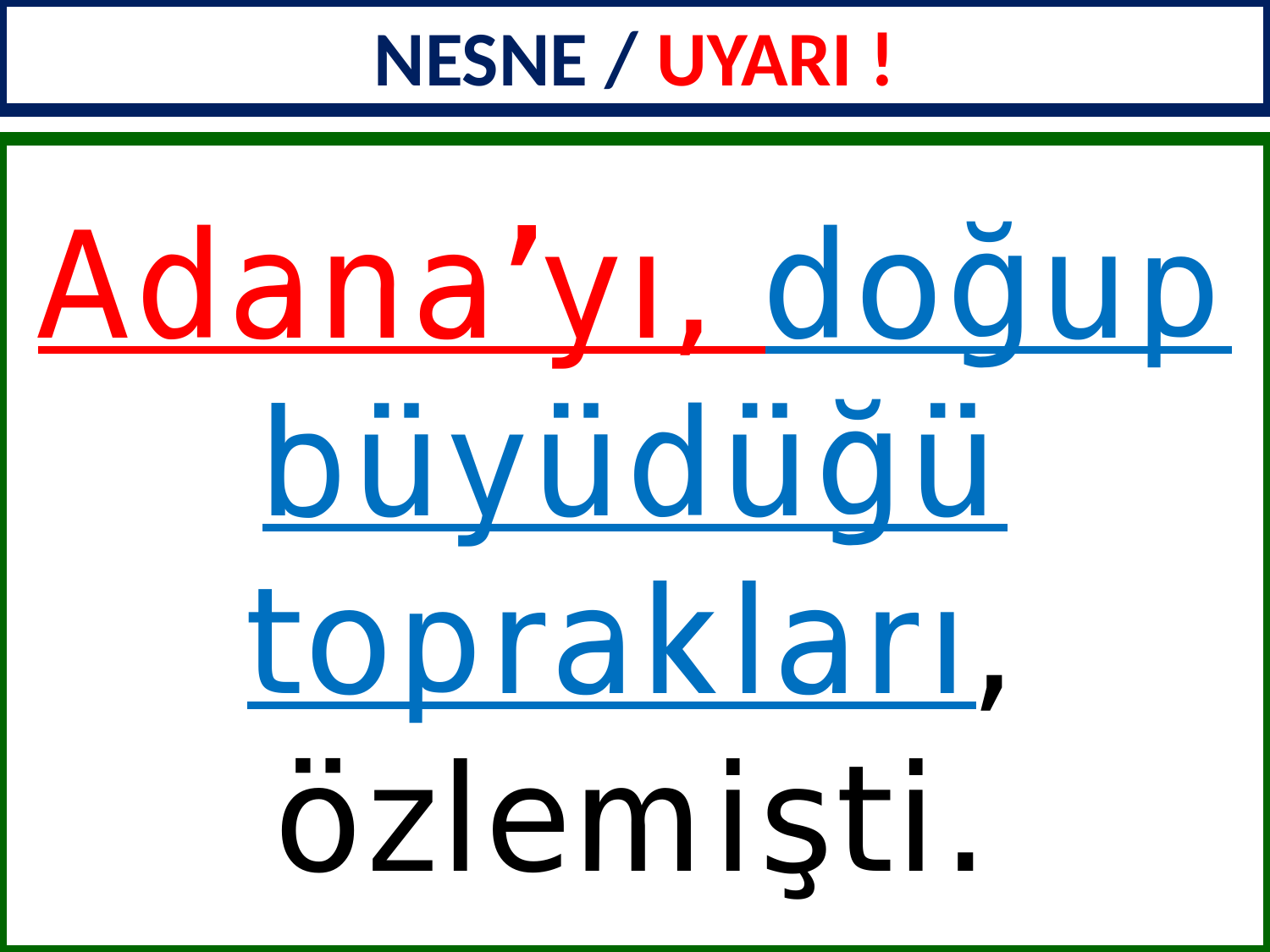

NESNE / UYARI !
Adana’yı, doğup büyüdüğü toprakları, özlemişti.